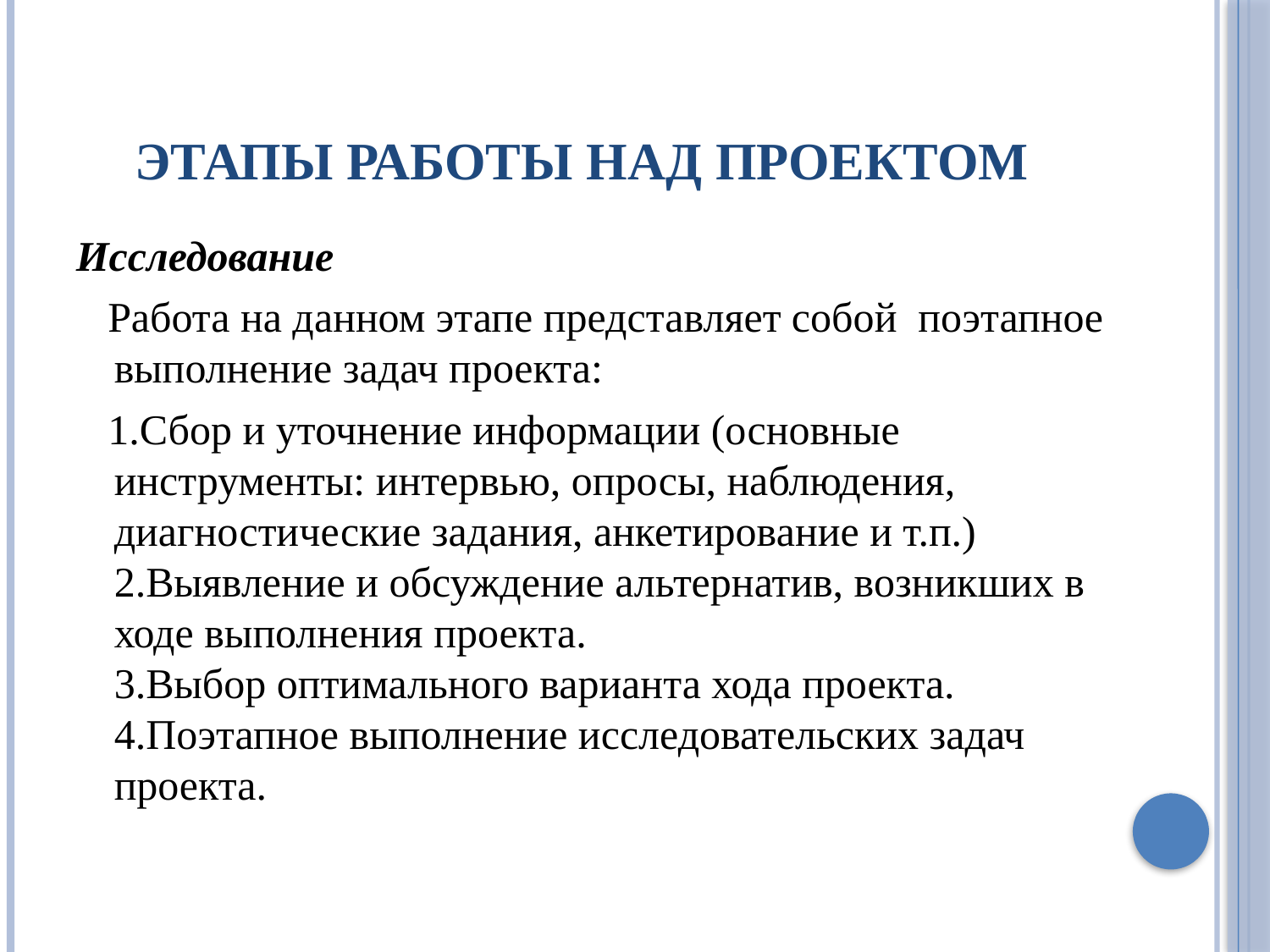

# этапы работы над проектом
Исследование
   Работа на данном этапе представляет собой  поэтапное выполнение задач проекта:
   1.Сбор и уточнение информации (основные инструменты: интервью, опросы, наблюдения, диагностические задания, анкетирование и т.п.)
2.Выявление и обсуждение альтернатив, возникших в ходе выполнения проекта.
3.Выбор оптимального варианта хода проекта.
4.Поэтапное выполнение исследовательских задач проекта.